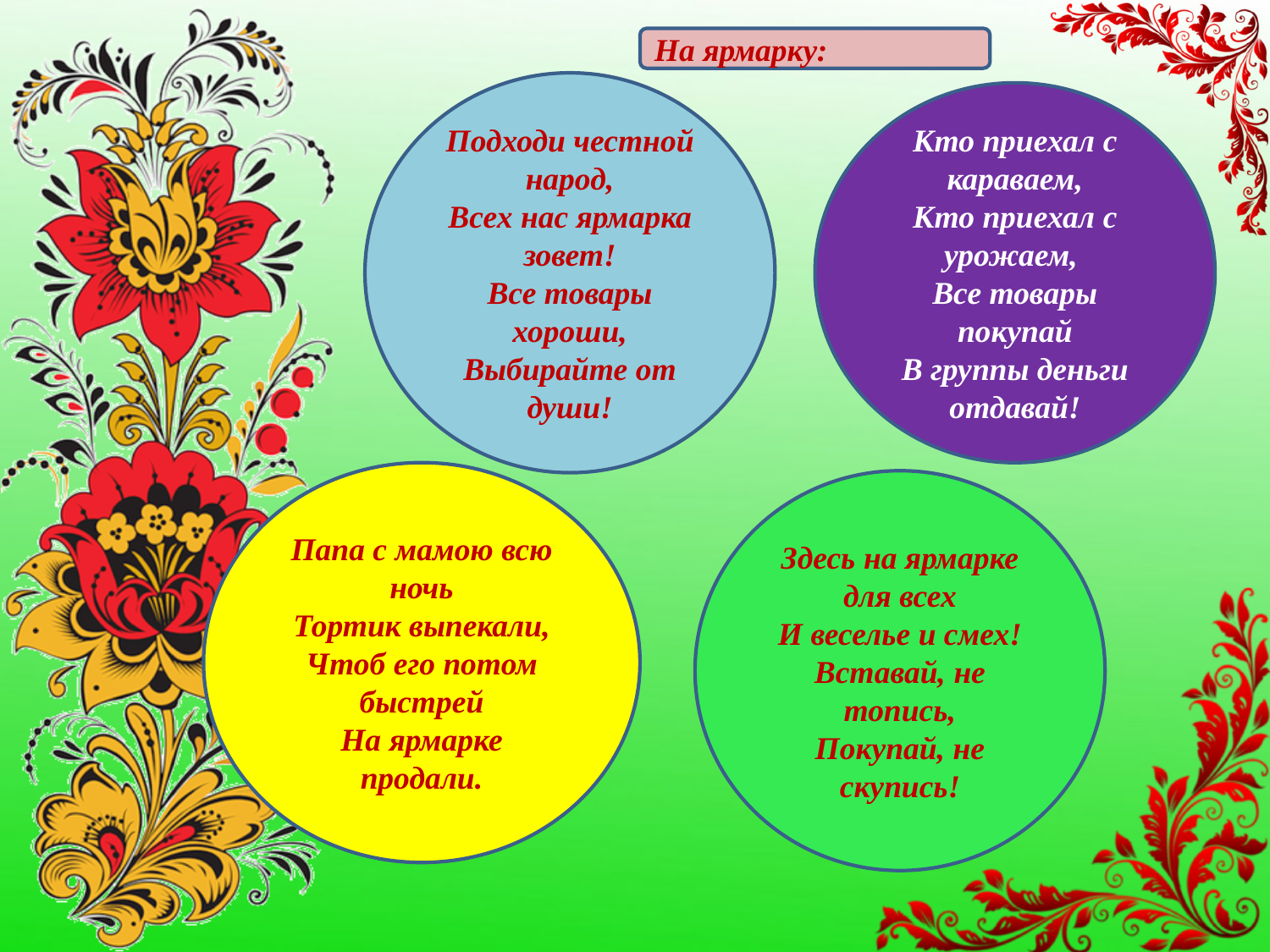

На ярмарку:
Подходи честной народ,
Всех нас ярмарка зовет!
Все товары хороши,
Выбирайте от души!
Кто приехал с караваем,
Кто приехал с урожаем,
Все товары покупай
В группы деньги отдавай!
Папа с мамою всю ночь
Тортик выпекали,
Чтоб его потом быстрей
На ярмарке продали.
Здесь на ярмарке для всех
И веселье и смех!
Вставай, не топись,
Покупай, не скупись!